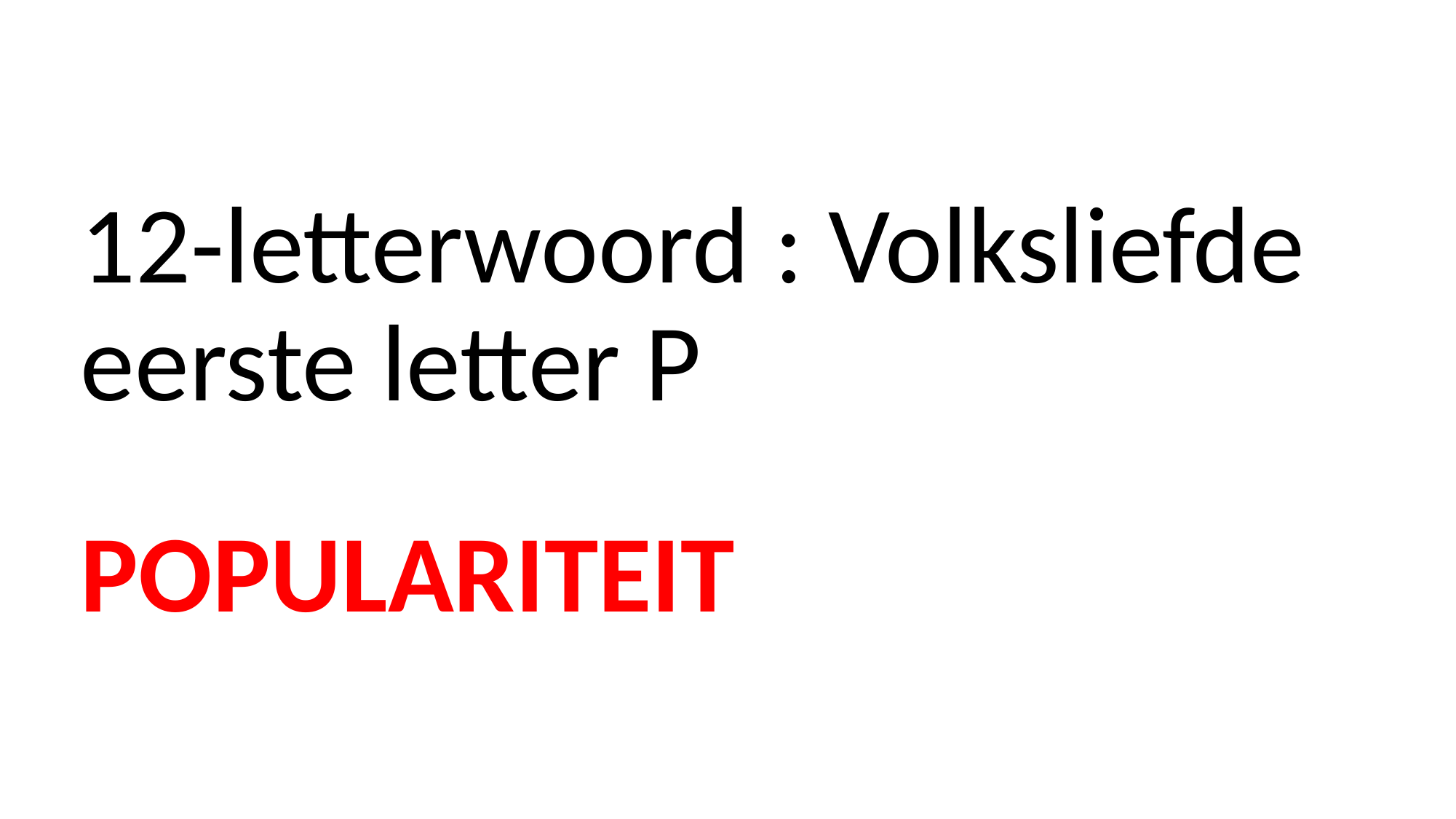

# 12-letterwoord : Volksliefde eerste letter P
POPULARITEIT